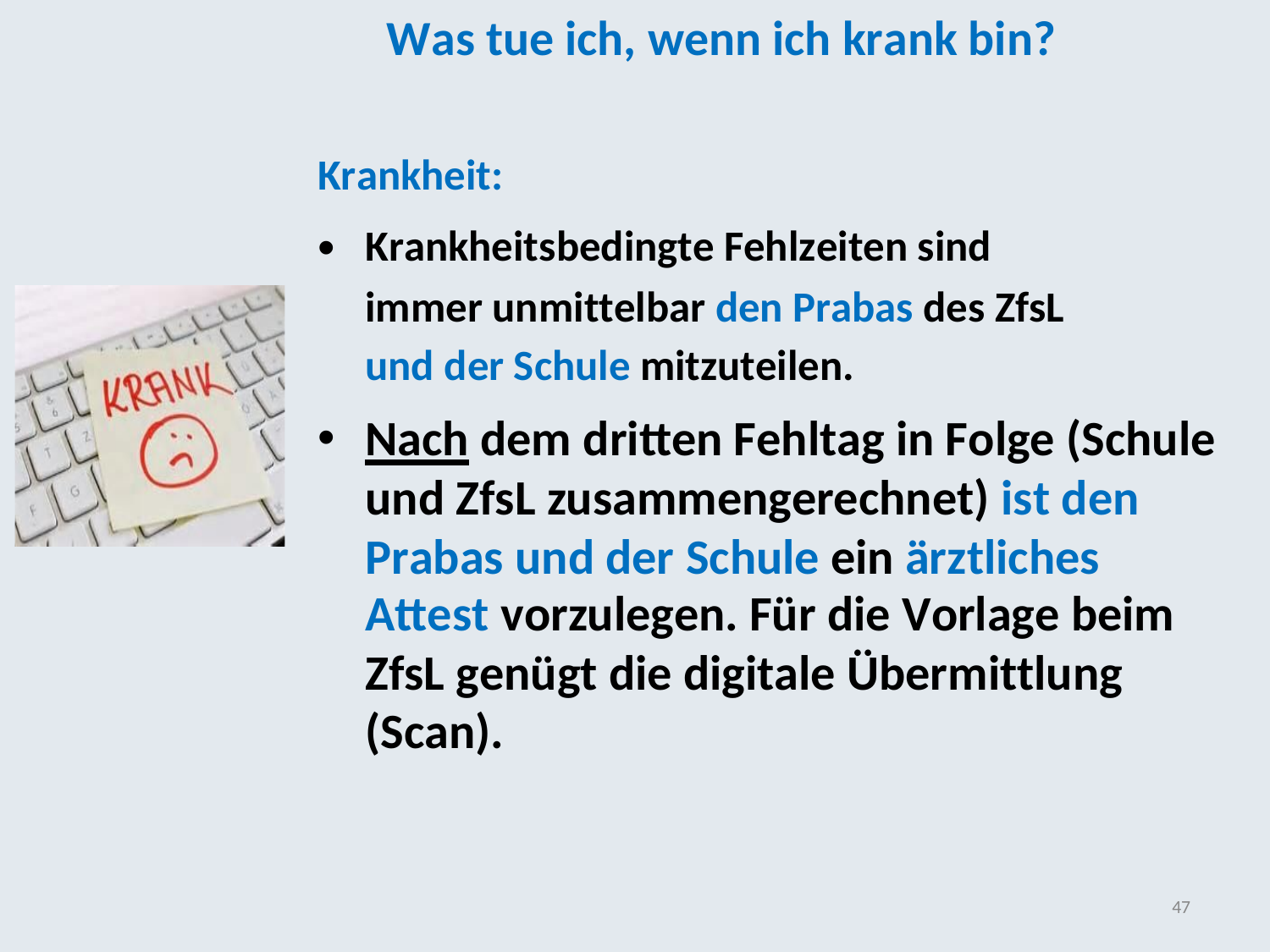

Was tue ich, wenn ich krank bin?
Krankheit:
•
Krankheitsbedingte Fehlzeiten sind
immer unmittelbar den Prabas des ZfsL
und der Schule mitzuteilen.
Nach dem dritten Fehltag in Folge (Schule und ZfsL zusammengerechnet) ist den Prabas und der Schule ein ärztliches
Attest vorzulegen. Für die Vorlage beim ZfsL genügt die digitale Übermittlung (Scan).

•
47